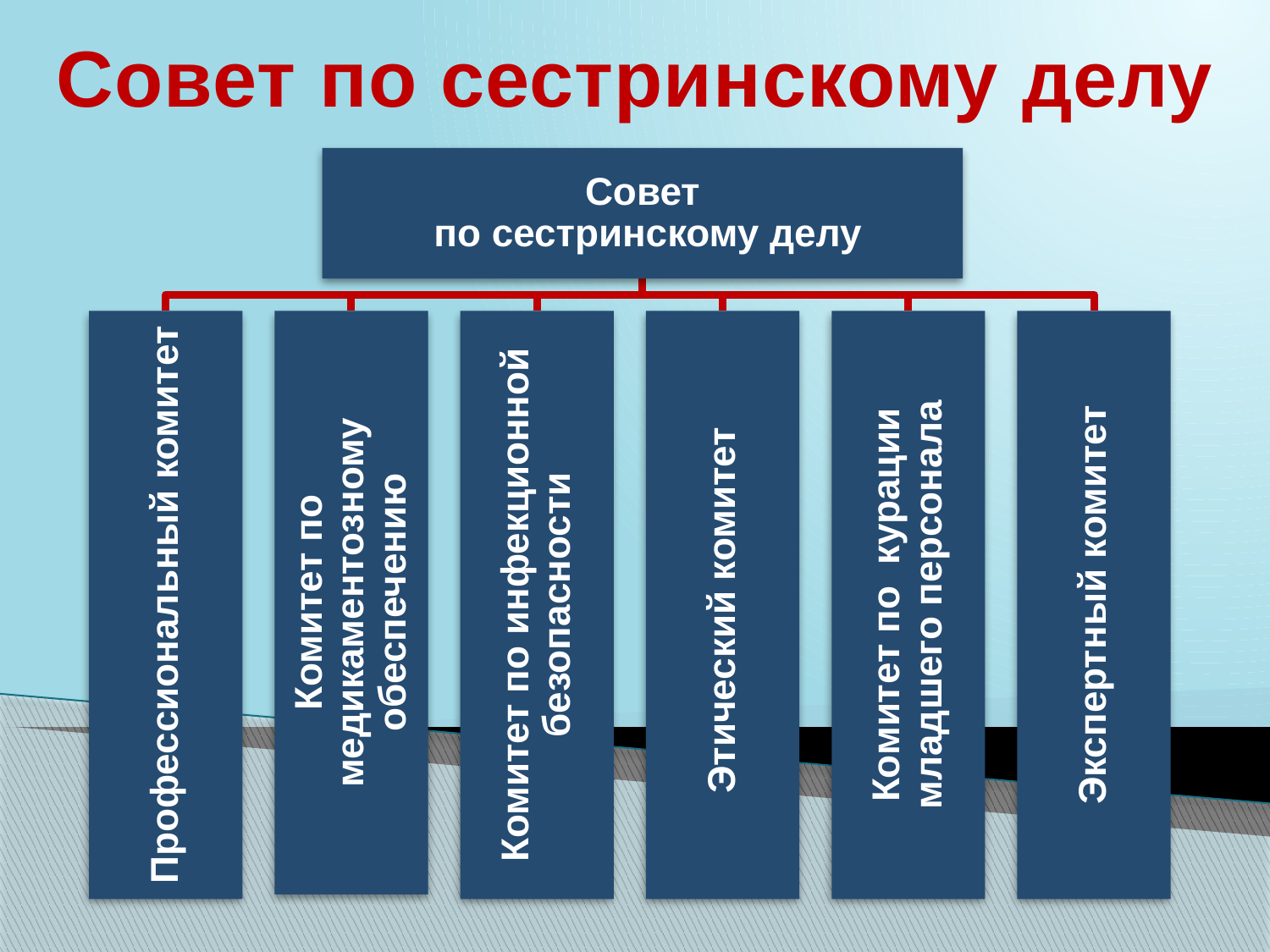

Совет по сестринскому делу
Совет
 по сестринскому делу
Профессиональный комитет
Комитет по медикаментозному обеспечению
Комитет по инфекционной безопасности
Этический комитет
Комитет по  курации младшего персонала
Экспертный комитет